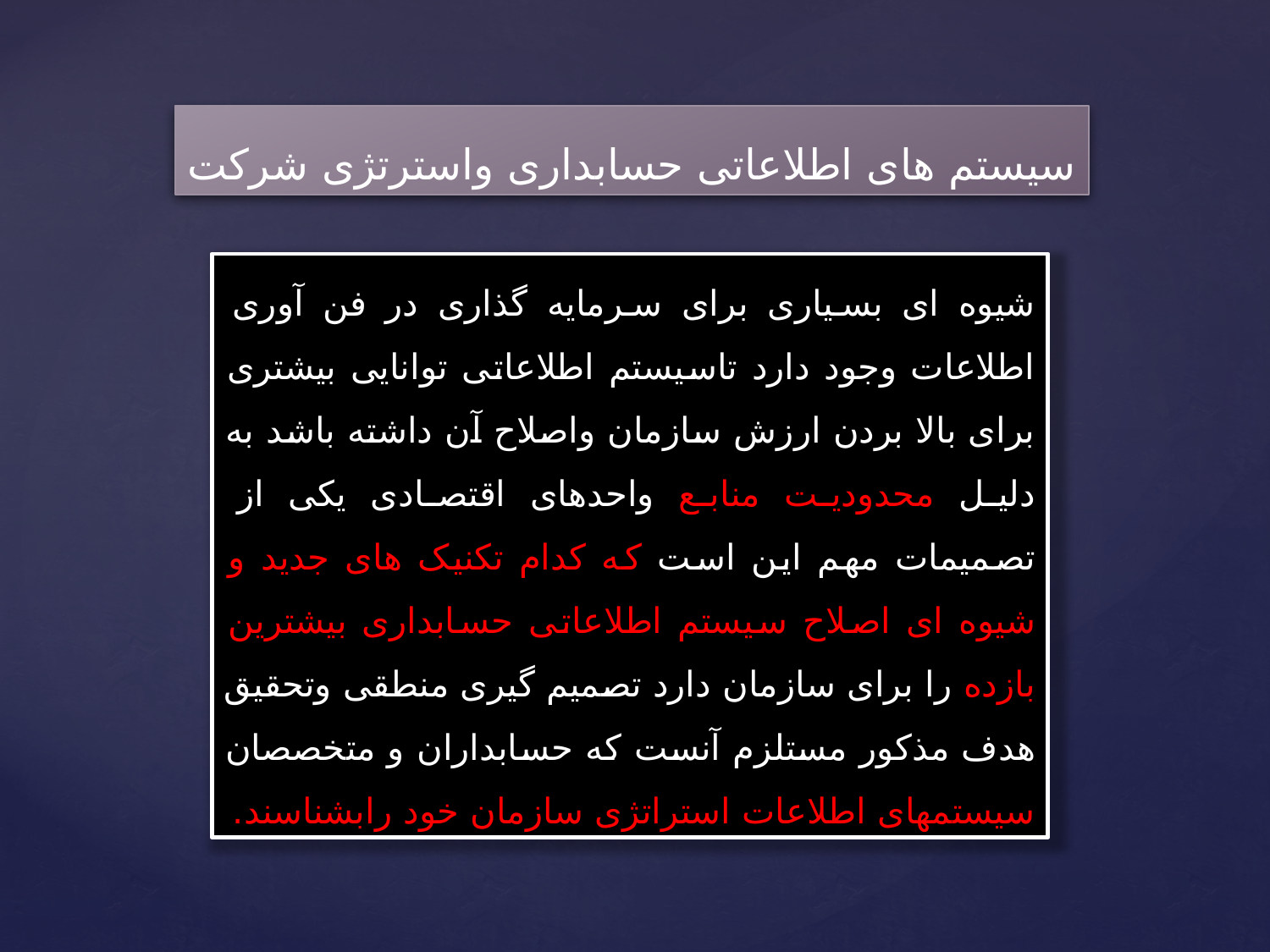

سیستم های اطلاعاتی حسابداری واسترتژی شرکت
شیوه ای بسیاری برای سرمایه گذاری در فن آوری اطلاعات وجود دارد تاسیستم اطلاعاتی توانایی بیشتری برای بالا بردن ارزش سازمان واصلاح آن داشته باشد به دلیل محدودیت منابع واحدهای اقتصادی یکی از تصمیمات مهم این است که کدام تکنیک های جدید و شیوه ای اصلاح سیستم اطلاعاتی حسابداری بیشترین بازده را برای سازمان دارد تصمیم گیری منطقی وتحقیق هدف مذکور مستلزم آنست که حسابداران و متخصصان سیستمهای اطلاعات استراتژی سازمان خود رابشناسند.